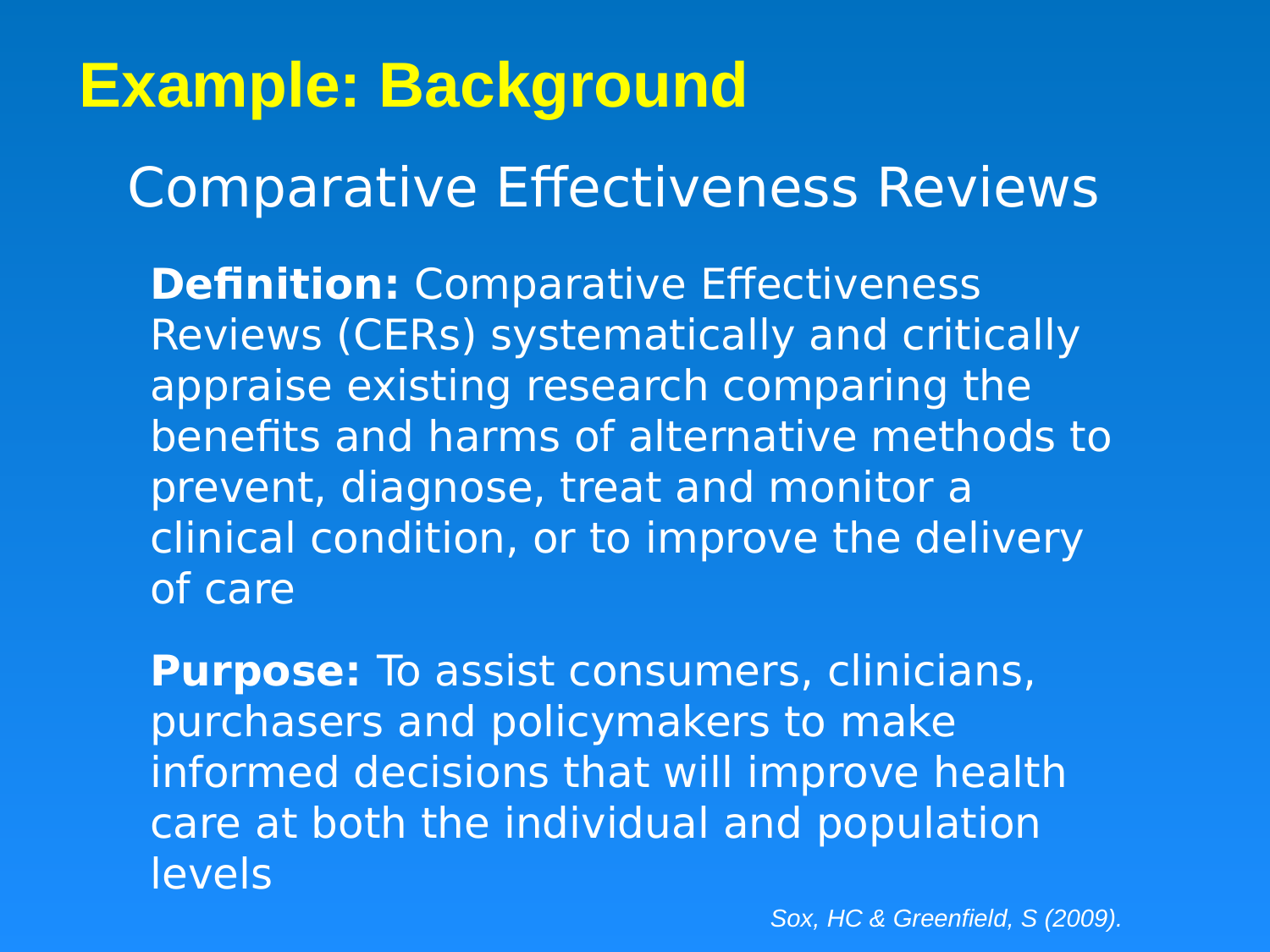

Example: Background
Comparative Effectiveness Reviews

Definition: Comparative Effectiveness Reviews (CERs) systematically and critically appraise existing research comparing the benefits and harms of alternative methods to prevent, diagnose, treat and monitor a clinical condition, or to improve the delivery of care
Purpose: To assist consumers, clinicians, purchasers and policymakers to make informed decisions that will improve health care at both the individual and population levels

Sox, HC & Greenfield, S (2009).